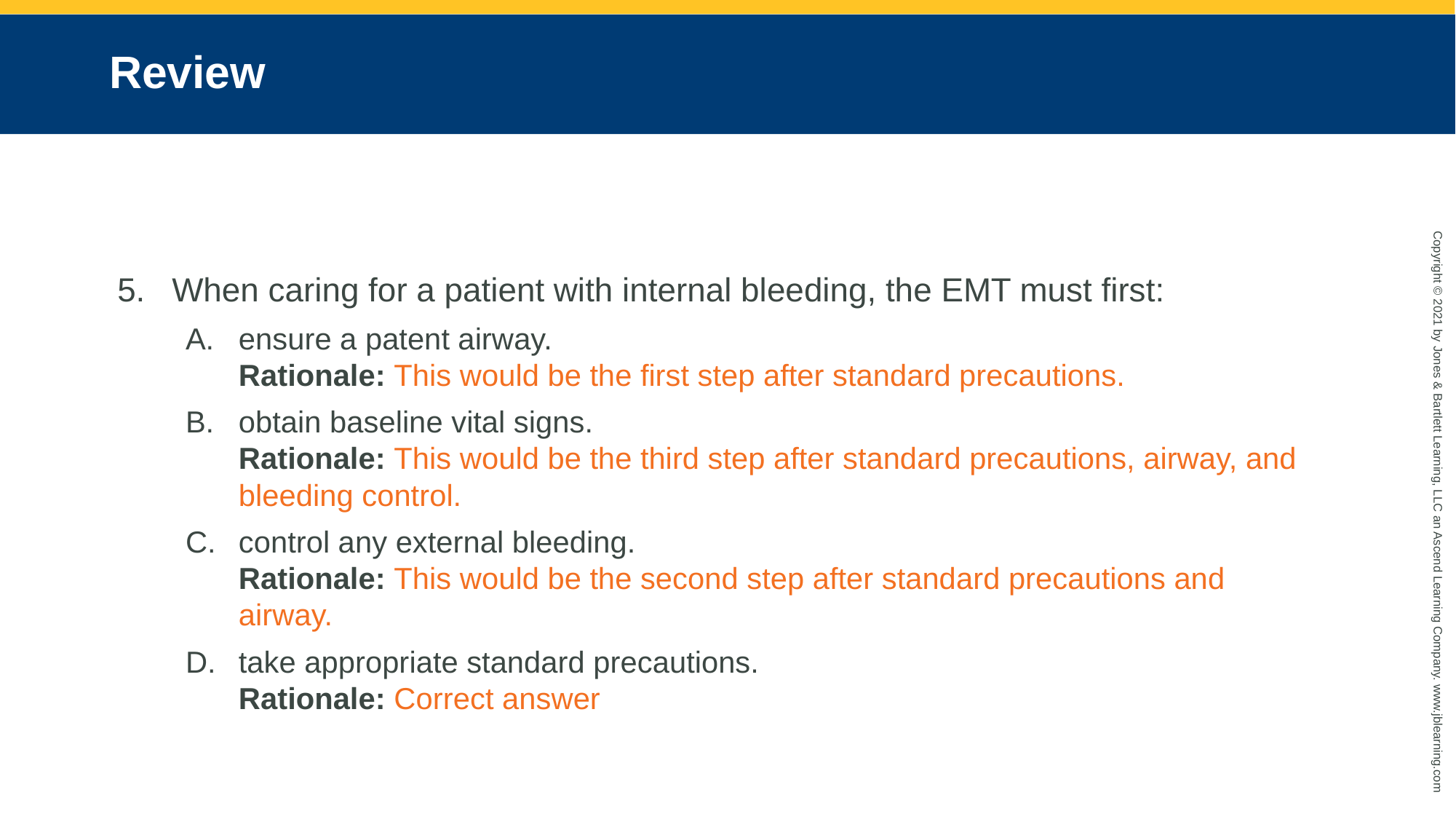

# Review
When caring for a patient with internal bleeding, the EMT must first:
ensure a patent airway.
Rationale: This would be the first step after standard precautions.
obtain baseline vital signs.
Rationale: This would be the third step after standard precautions, airway, and bleeding control.
control any external bleeding.
Rationale: This would be the second step after standard precautions and airway.
take appropriate standard precautions.
Rationale: Correct answer